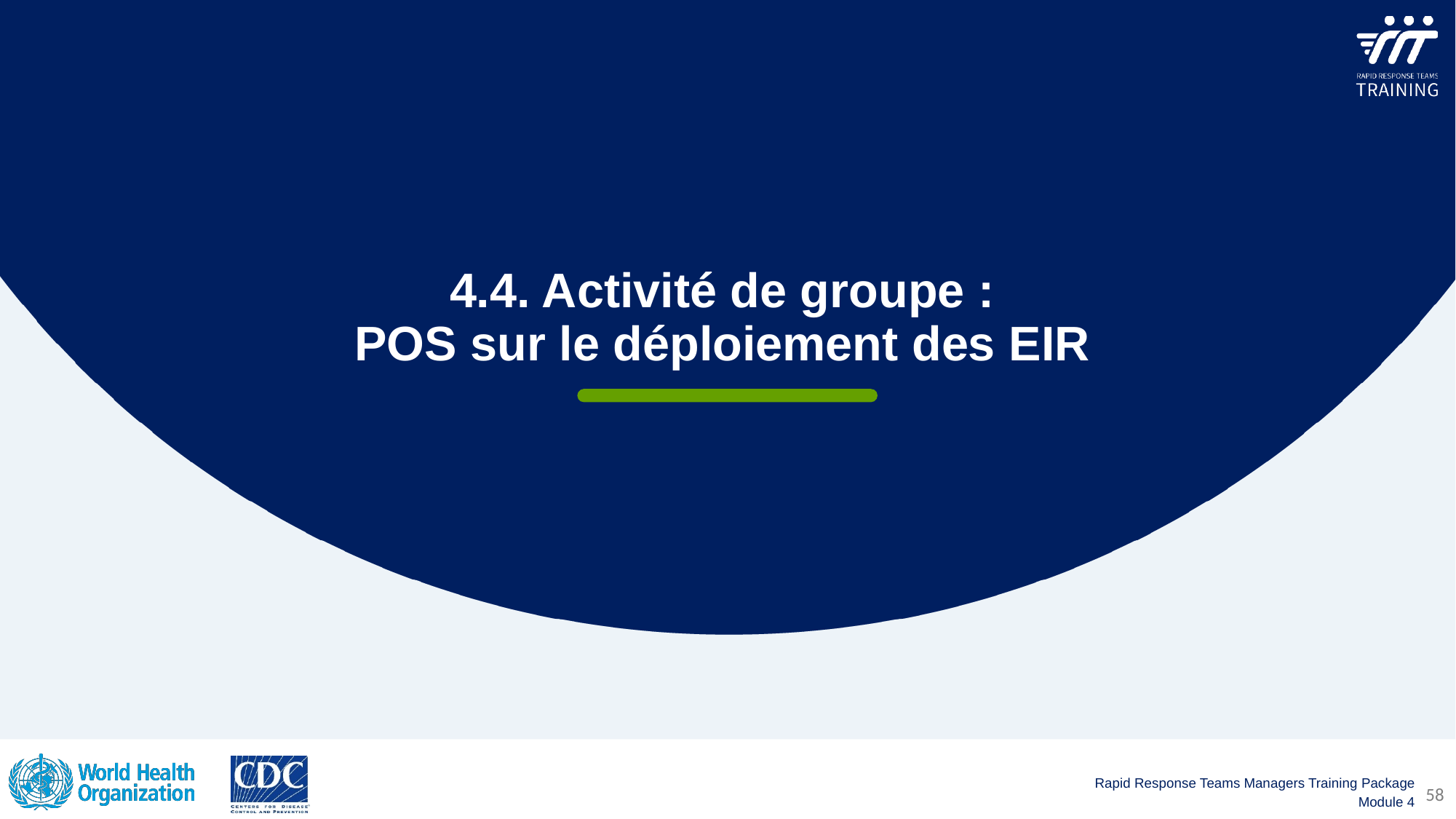

4.4. Activité de groupe :
POS sur le déploiement des EIR
58